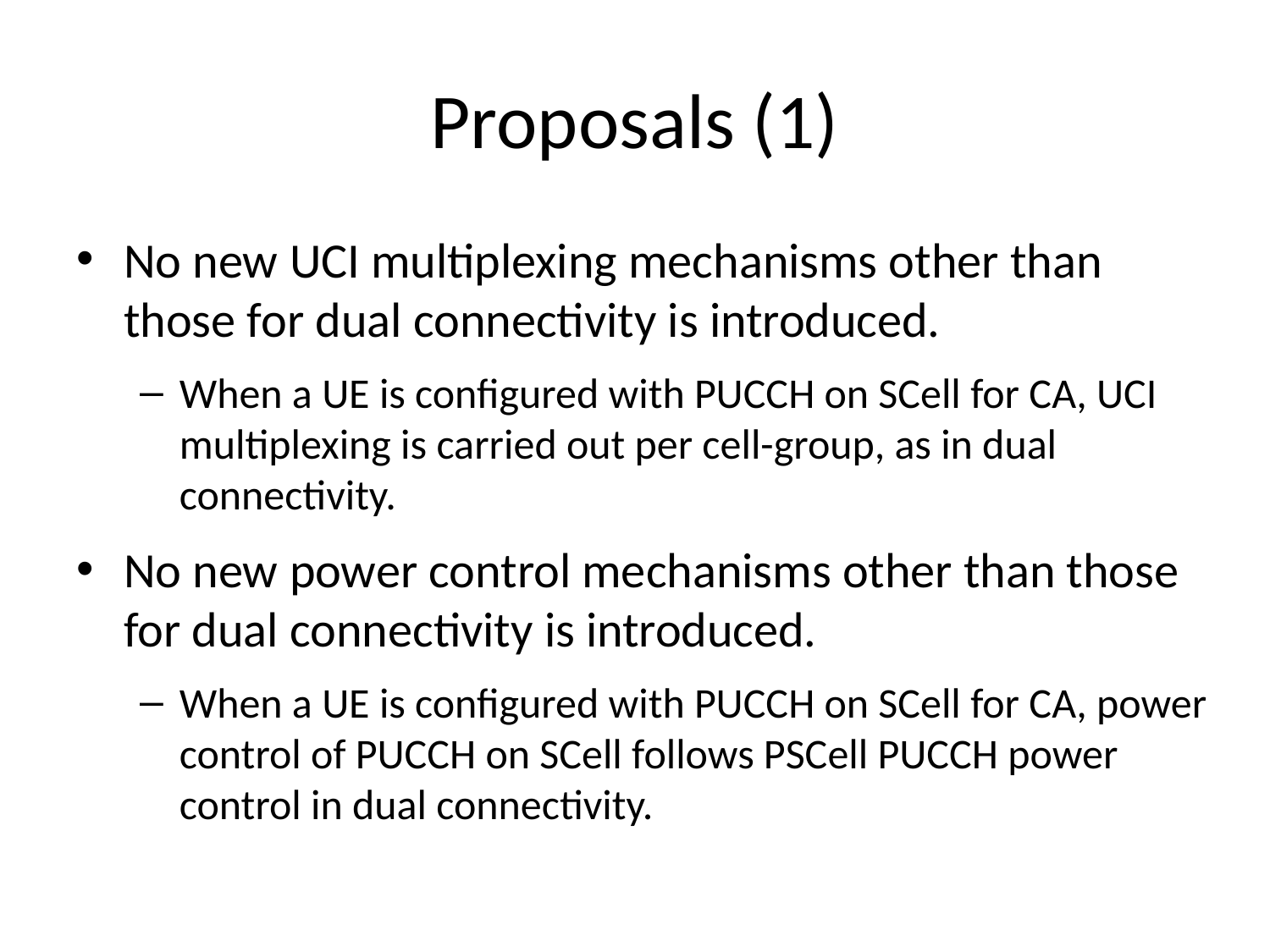

# Proposals (1)
No new UCI multiplexing mechanisms other than those for dual connectivity is introduced.
When a UE is configured with PUCCH on SCell for CA, UCI multiplexing is carried out per cell-group, as in dual connectivity.
No new power control mechanisms other than those for dual connectivity is introduced.
When a UE is configured with PUCCH on SCell for CA, power control of PUCCH on SCell follows PSCell PUCCH power control in dual connectivity.